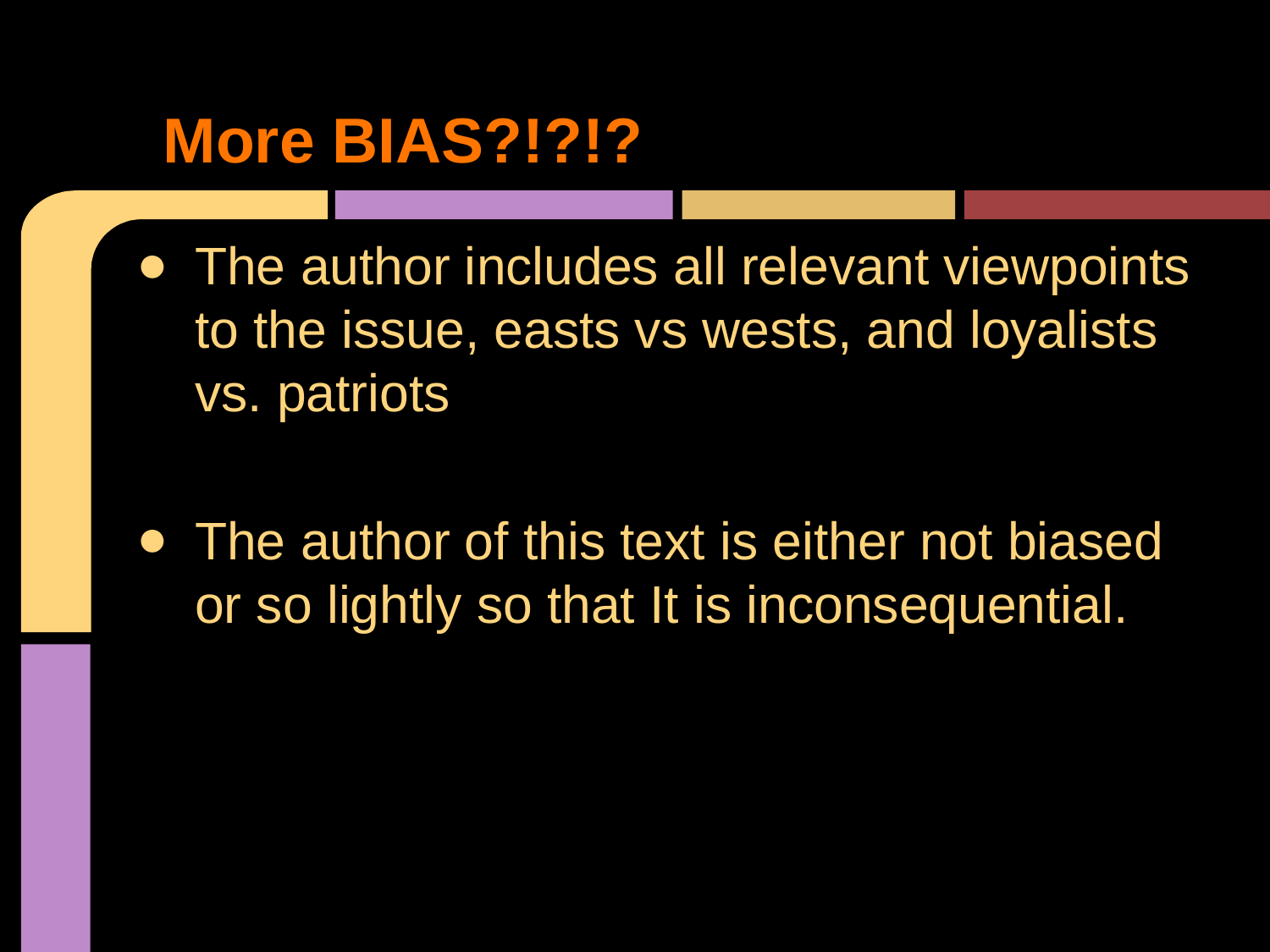

# More BIAS?!?!?
The author includes all relevant viewpoints to the issue, easts vs wests, and loyalists vs. patriots

The author of this text is either not biased or so lightly so that It is inconsequential.